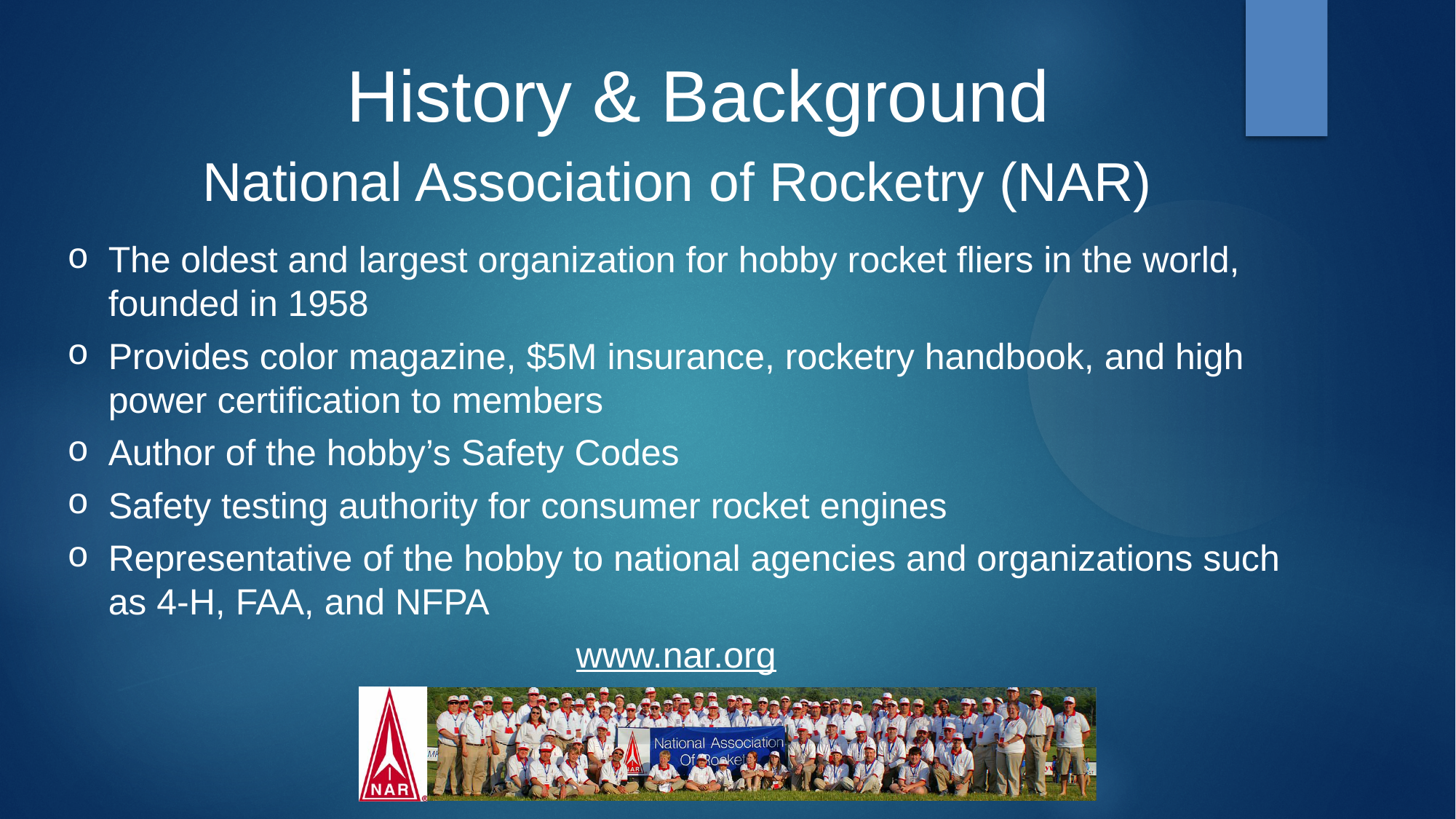

History & Background
National Association of Rocketry (NAR)
The oldest and largest organization for hobby rocket fliers in the world, founded in 1958
Provides color magazine, $5M insurance, rocketry handbook, and high power certification to members
Author of the hobby’s Safety Codes
Safety testing authority for consumer rocket engines
Representative of the hobby to national agencies and organizations such as 4-H, FAA, and NFPA
www.nar.org